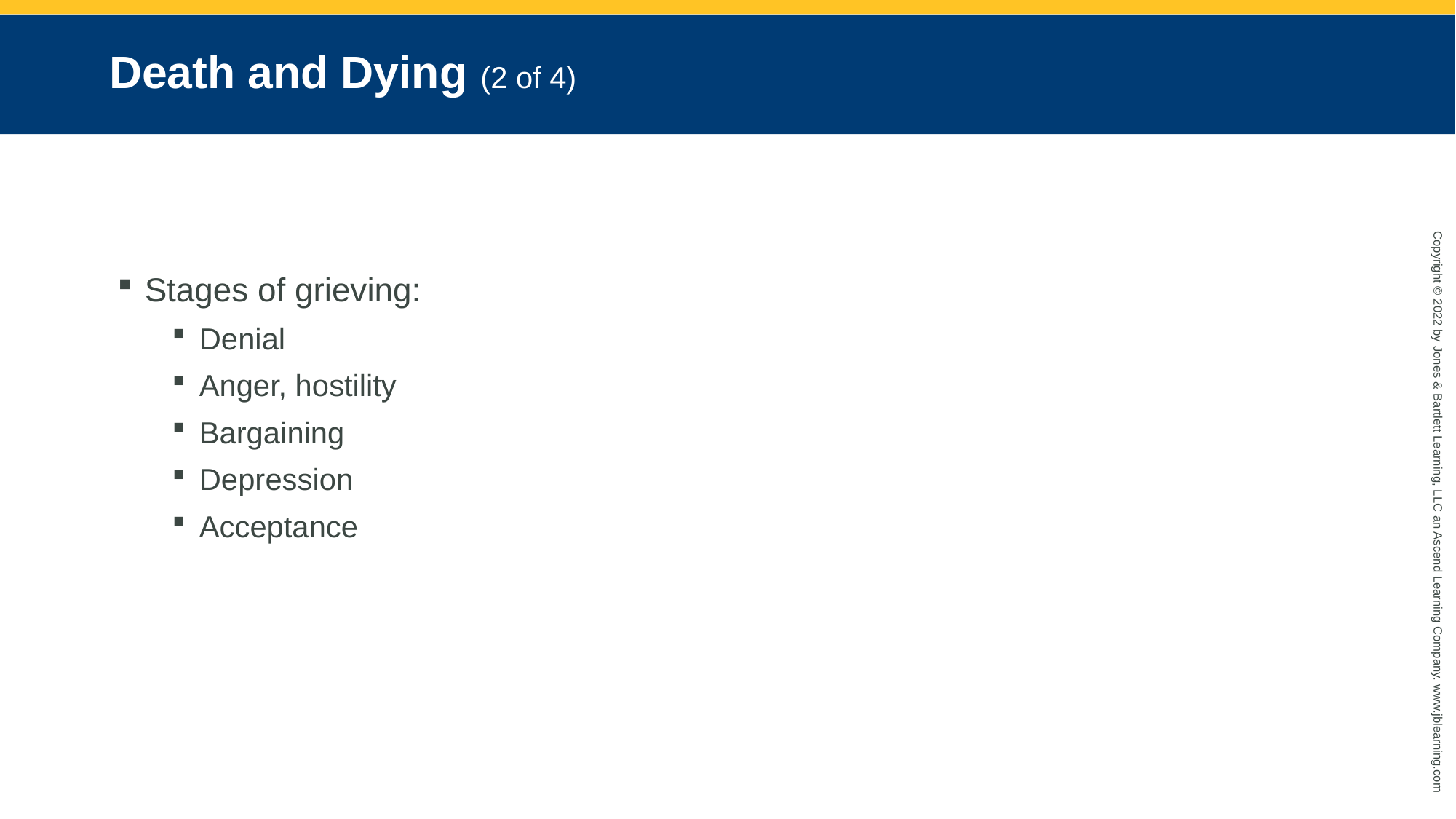

# Death and Dying (2 of 4)
Stages of grieving:
Denial
Anger, hostility
Bargaining
Depression
Acceptance